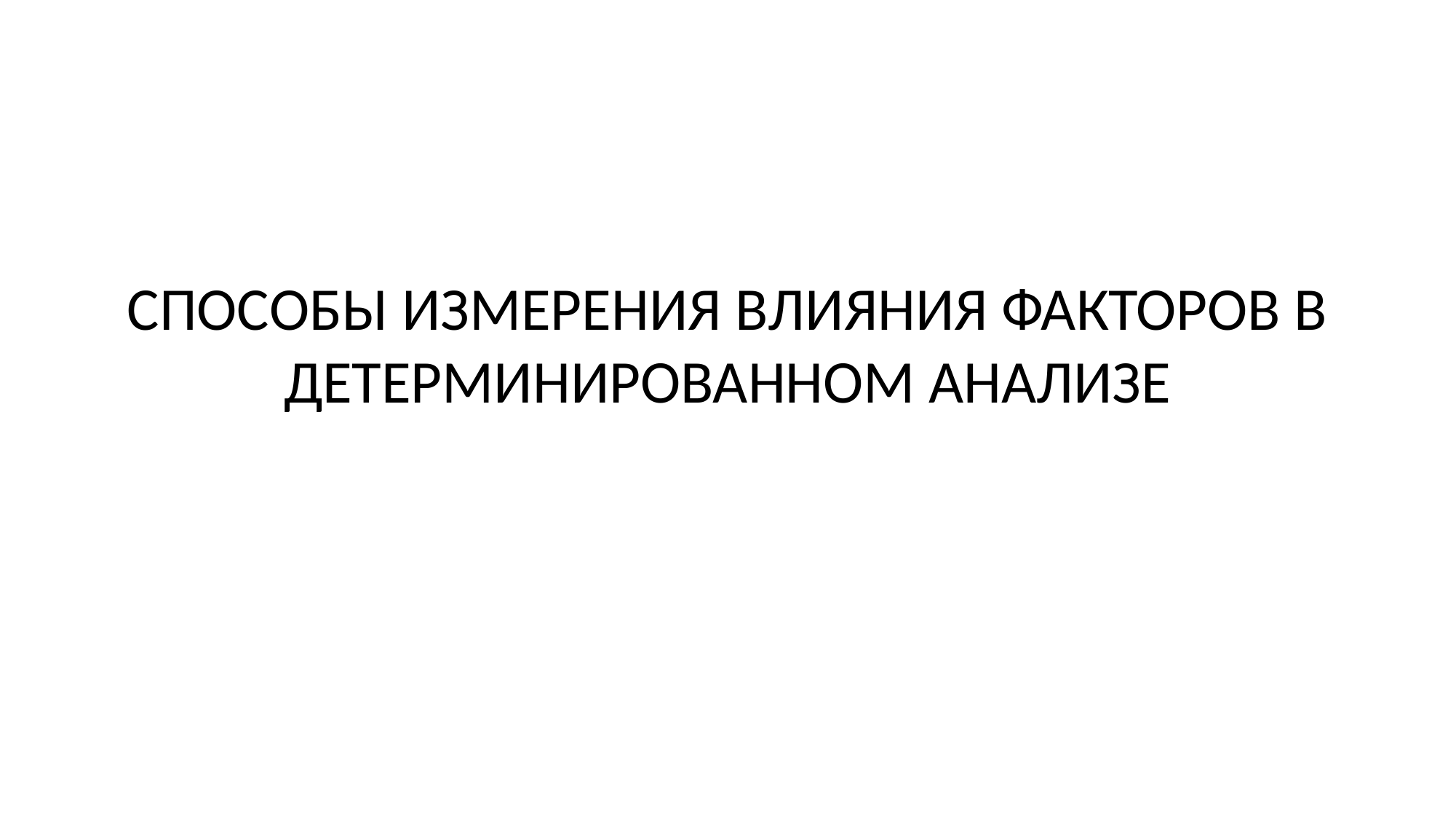

# СПОСОБЫ ИЗМЕРЕНИЯ ВЛИЯНИЯ ФАКТОРОВ В ДЕТЕРМИНИРОВАННОМ АНАЛИЗЕ